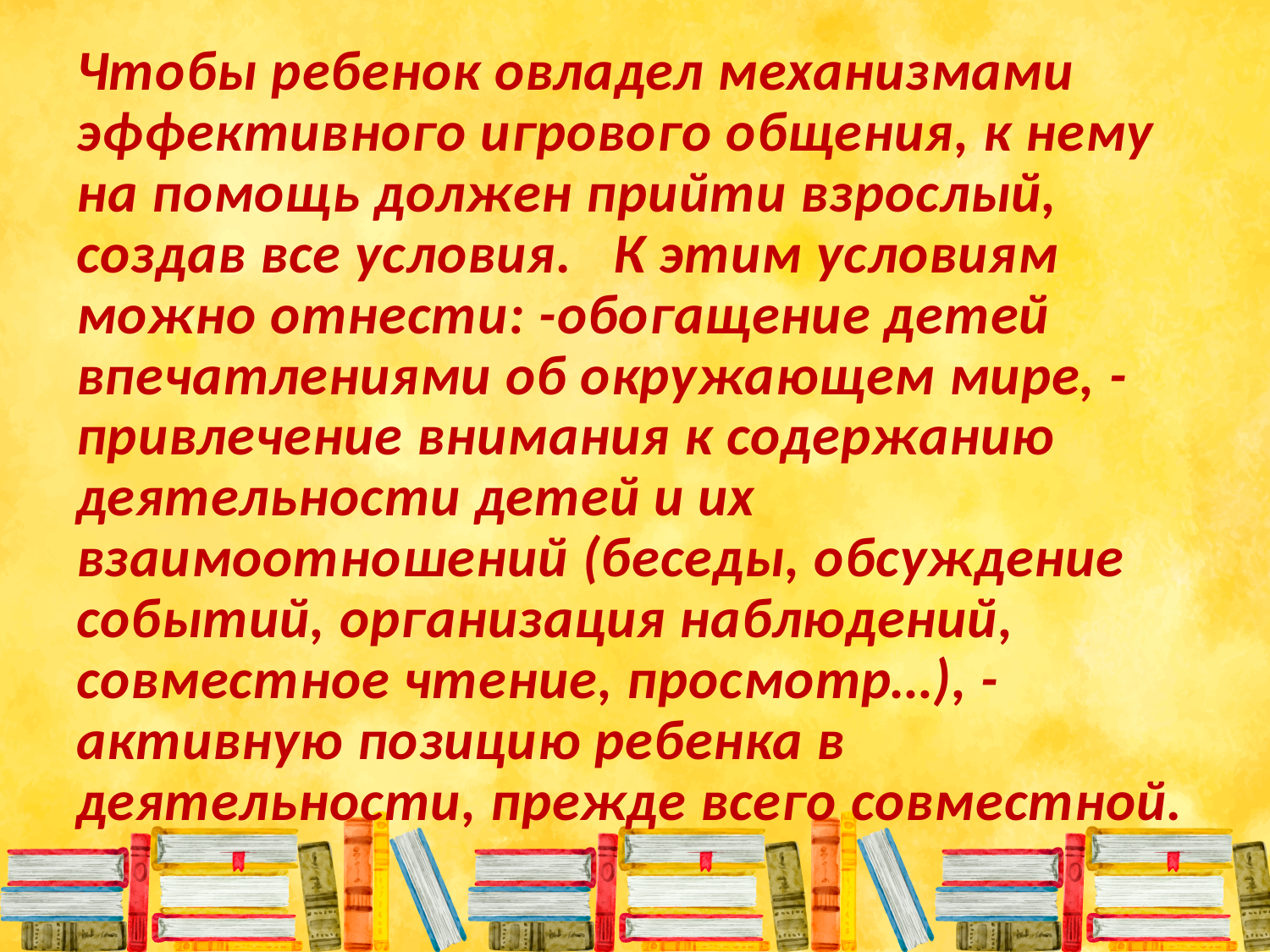

# Чтобы ребенок овладел механизмами эффективного игрового общения, к нему на помощь должен прийти взрослый, создав все условия.   К этим условиям можно отнести: -обогащение детей впечатлениями об окружающем мире, -привлечение внимания к содержанию деятельности детей и их взаимоотношений (беседы, обсуждение событий, организация наблюдений, совместное чтение, просмотр…), -активную позицию ребенка в деятельности, прежде всего совместной.